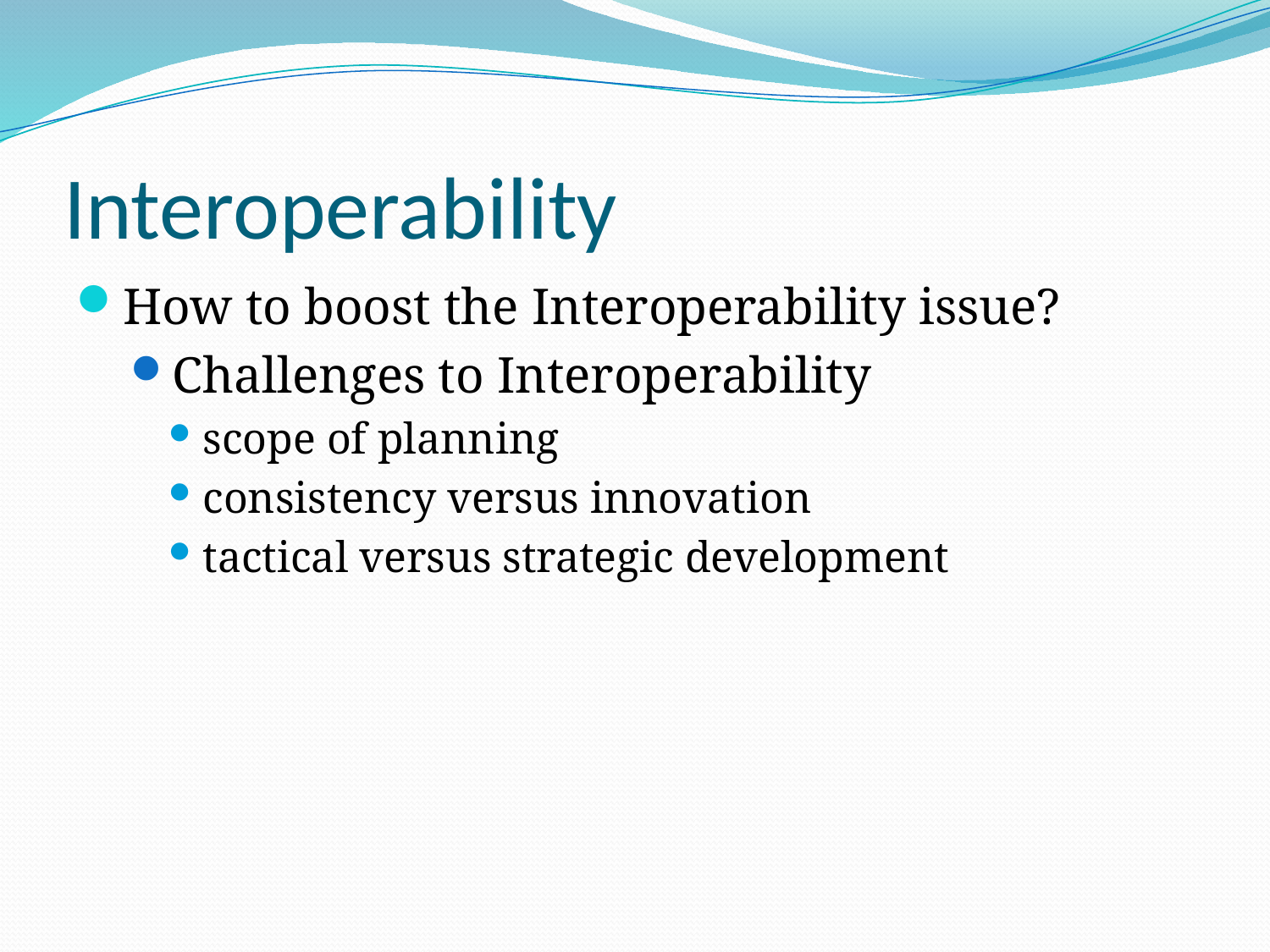

# Interoperability
How to boost the Interoperability issue?
Challenges to Interoperability
scope of planning
consistency versus innovation
tactical versus strategic development